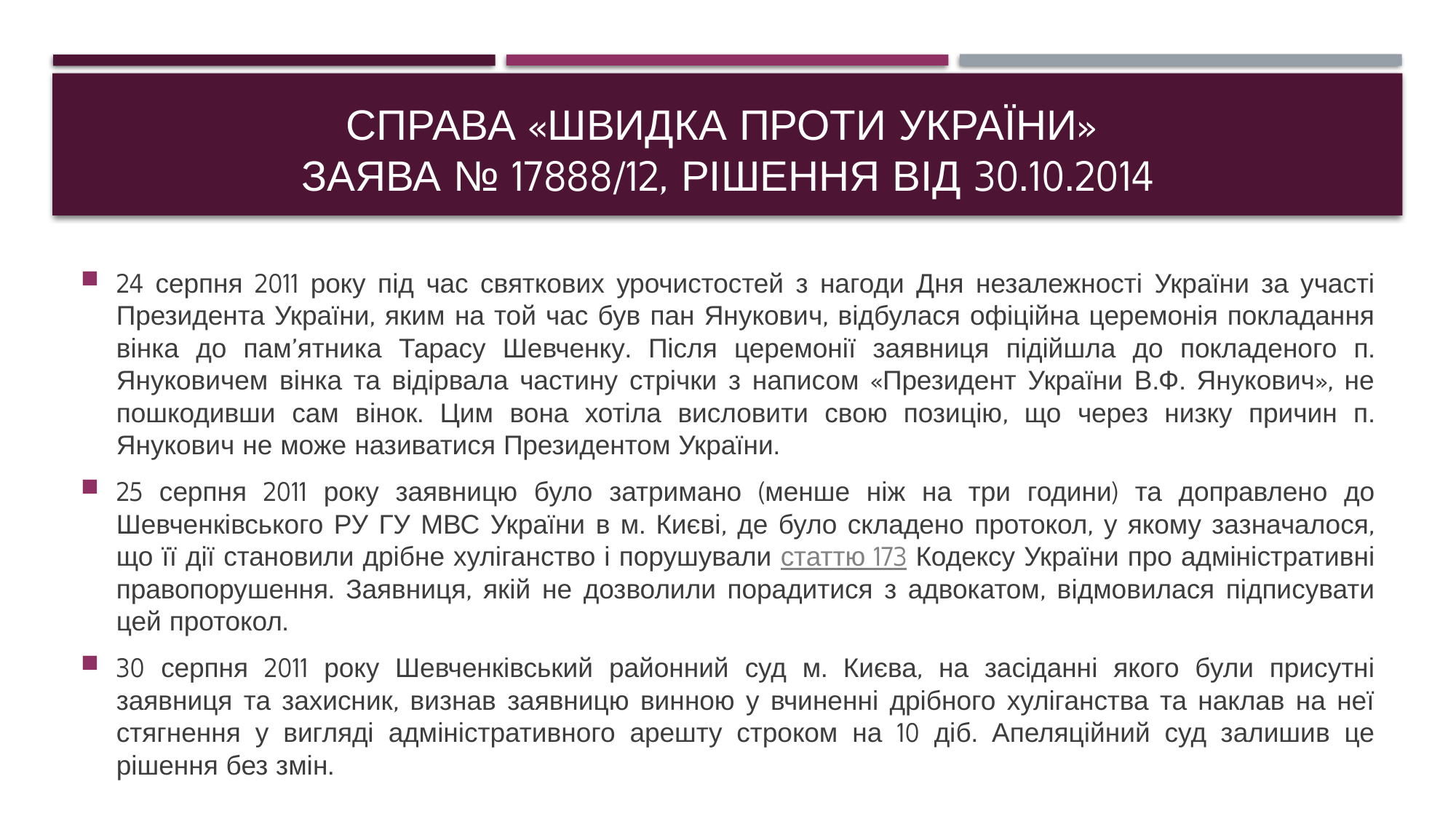

# Справа «Швидка проти України» Заява № 17888/12, рішення від 30.10.2014
24 серпня 2011 року під час святкових урочистостей з нагоди Дня незалежності України за участі Президента України, яким на той час був пан Янукович, відбулася офіційна церемонія покладання вінка до пам’ятника Тарасу Шевченку. Після церемонії заявниця підійшла до покладеного п. Януковичем вінка та відірвала частину стрічки з написом «Президент України В.Ф. Янукович», не пошкодивши сам вінок. Цим вона хотіла висловити свою позицію, що через низку причин п. Янукович не може називатися Президентом України.
25 серпня 2011 року заявницю було затримано (менше ніж на три години) та доправлено до Шевченківського РУ ГУ МВС України в м. Києві, де було складено протокол, у якому зазначалося, що її дії становили дрібне хуліганство і порушували статтю 173 Кодексу України про адміністративні правопорушення. Заявниця, якій не дозволили порадитися з адвокатом, відмовилася підписувати цей протокол.
30 серпня 2011 року Шевченківський районний суд м. Києва, на засіданні якого були присутні заявниця та захисник, визнав заявницю винною у вчиненні дрібного хуліганства та наклав на неї стягнення у вигляді адміністративного арешту строком на 10 діб. Апеляційний суд залишив це рішення без змін.